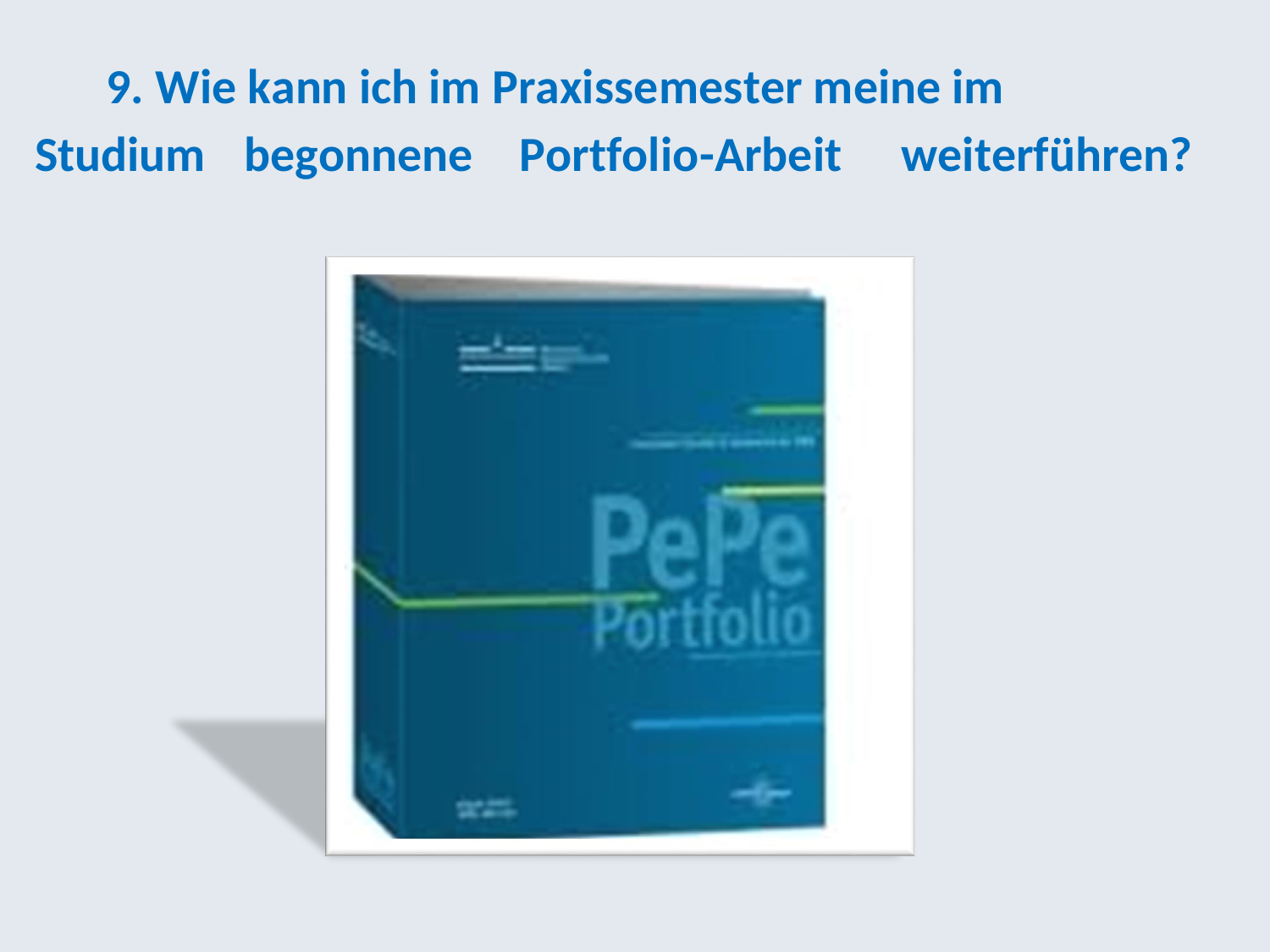

9. Wie kann ich im Praxissemester meine im
Studium
begonnene
Portfolio-Arbeit
weiterführen?